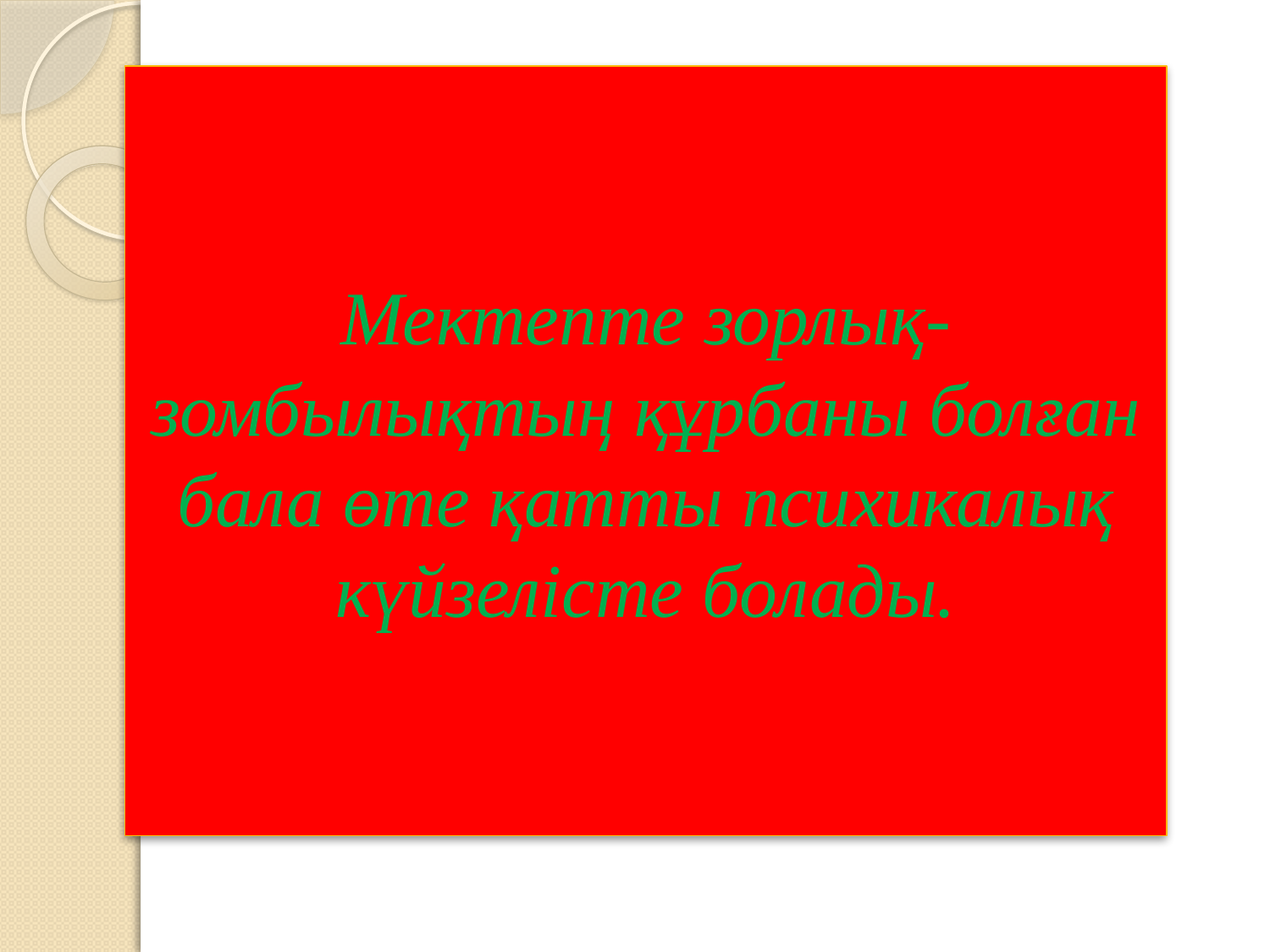

# Мектепте зорлық-зомбылықтың құрбаны болған бала өте қатты психикалық күйзелісте болады.